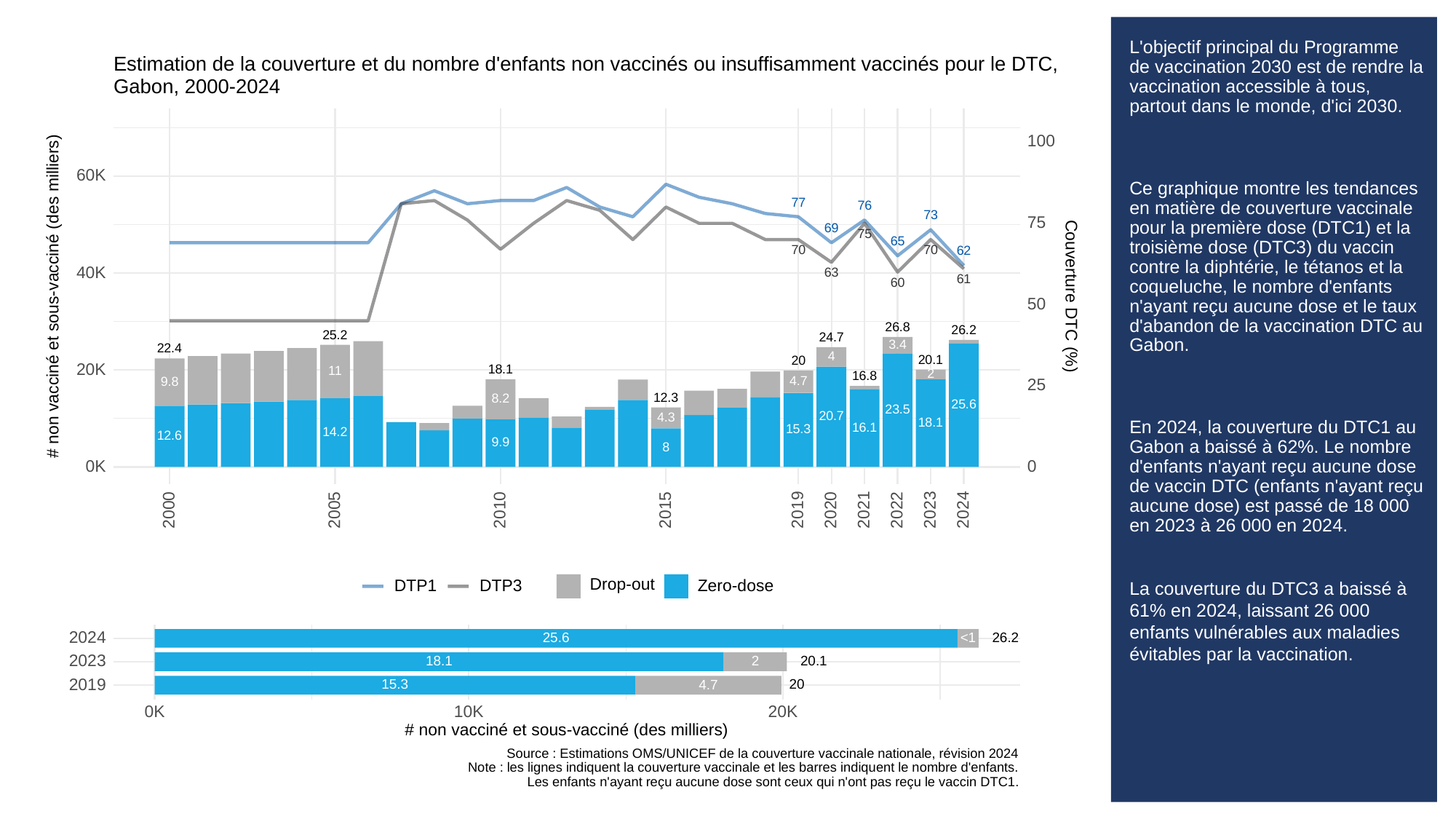

# L'objectif principal du Programme de vaccination 2030 est de rendre la vaccination accessible à tous, partout dans le monde, d'ici 2030.

Ce graphique montre les tendances en matière de couverture vaccinale pour la première dose (DTC1) et la troisième dose (DTC3) du vaccin contre la diphtérie, le tétanos et la coqueluche, le nombre d'enfants n'ayant reçu aucune dose et le taux d'abandon de la vaccination DTC au Gabon.

En 2024, la couverture du DTC1 au Gabon a baissé à 62%. Le nombre d'enfants n'ayant reçu aucune dose de vaccin DTC (enfants n'ayant reçu aucune dose) est passé de 18 000 en 2023 à 26 000 en 2024.

La couverture du DTC3 a baissé à 61% en 2024, laissant 26 000 enfants vulnérables aux maladies évitables par la vaccination.

Estimation de la couverture et du nombre d'enfants non vaccinés ou insuffisamment vaccinés pour le DTC,
Gabon, 2000-2024

100
60K

77

76
73
75
69

75
65
70
70
62
40K
63

61
60
# non vacciné et sous-vacciné (des milliers)
Couverture DTC (%)
50

26.8
26.2
25.2
24.7

3.4

22.4

4

20.1

20

20K
18.1

11

2

16.8
4.7
9.8

25

12.3
8.2

25.6

23.5

20.7
4.3

18.1

16.1
15.3

14.2

12.6
9.9
8
0K
0

2023
2000
2005
2010
2015
2019
2020
2021
2022
2024

Drop-out
DTP3
Zero-dose
DTP1

2024
25.6
26.2
<1

2023
18.1
20.1
2

2019
15.3
20
4.7

0K
10K
20K
# non vacciné et sous-vacciné (des milliers)
Source : Estimations OMS/UNICEF de la couverture vaccinale nationale, révision 2024
Note : les lignes indiquent la couverture vaccinale et les barres indiquent le nombre d'enfants.
Les enfants n'ayant reçu aucune dose sont ceux qui n'ont pas reçu le vaccin DTC1.